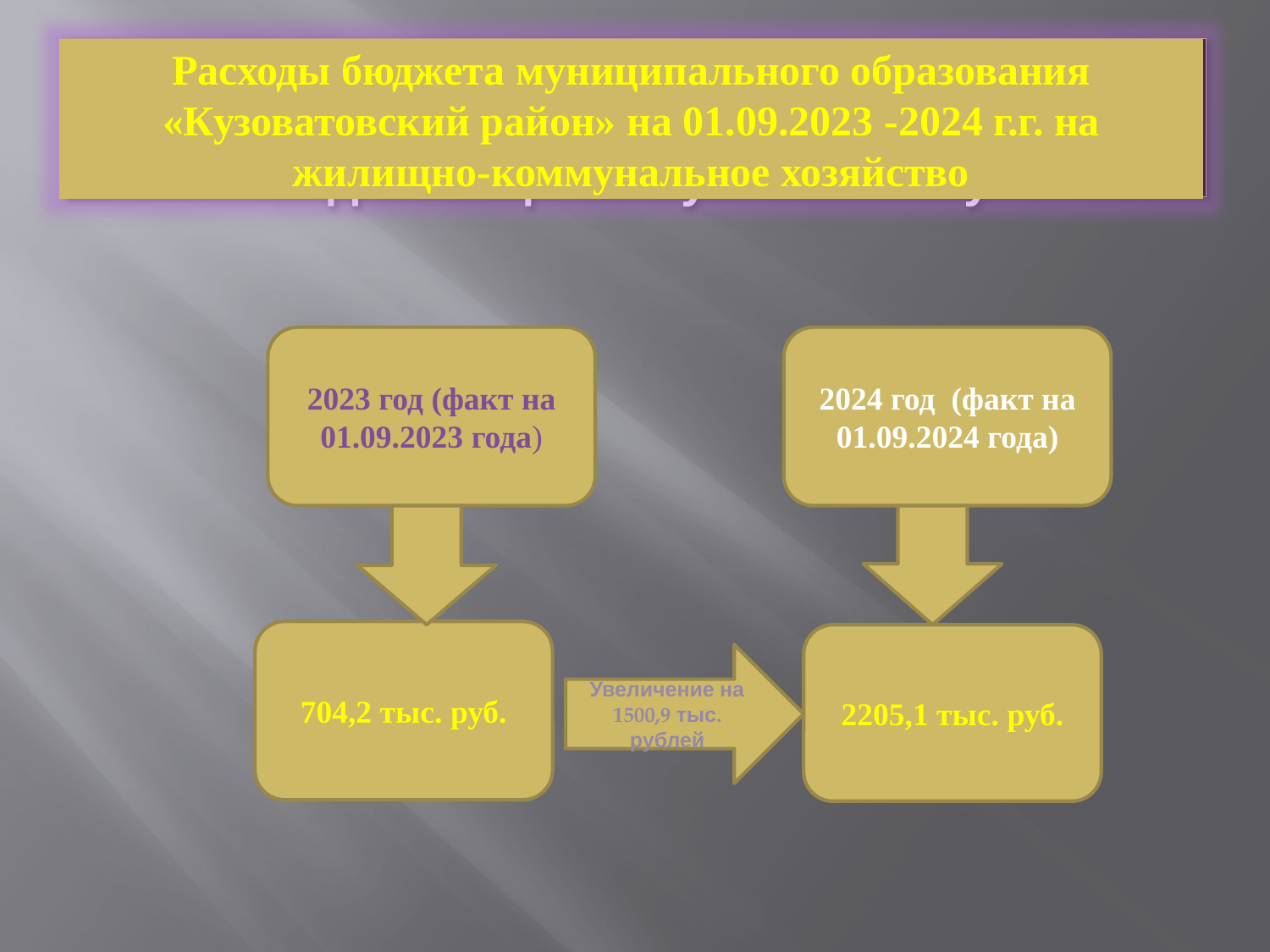

# Расходы бюджета муниципального образования «Кузоватовский район» на 2014 год на социальную политику
Расходы бюджета муниципального образования «Кузоватовский район» на 01.09.2023 -2024 г.г. на жилищно-коммунальное хозяйство
2023 год (факт на 01.09.2023 года)
2024 год  (факт на 01.09.2024 года)

704,2 тыс. руб.
2205,1 тыс. руб.
Увеличение на 1500,9 тыс. рублей